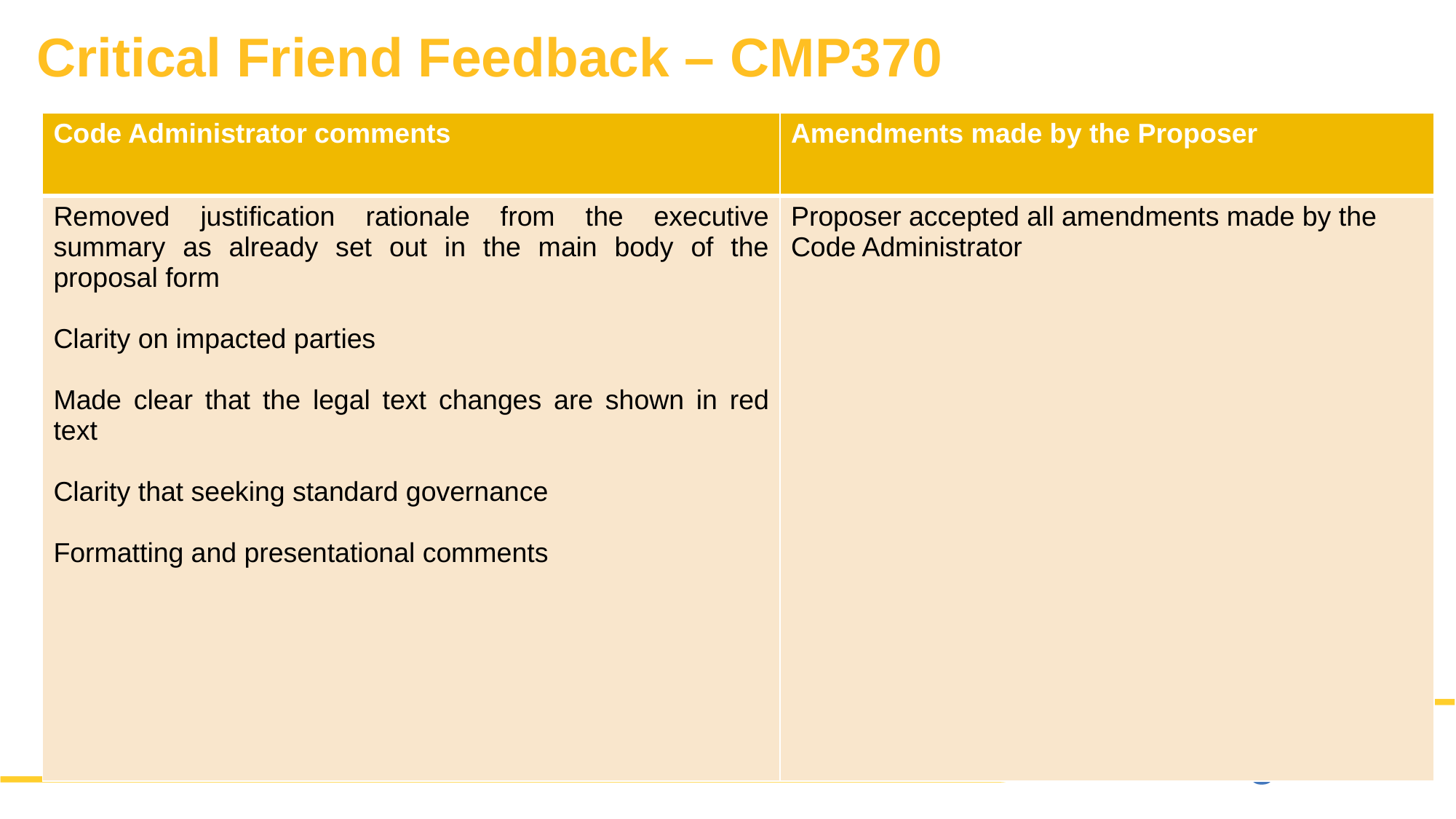

# Critical Friend Feedback – CMP370
| Code Administrator comments | Amendments made by the Proposer |
| --- | --- |
| Removed justification rationale from the executive summary as already set out in the main body of the proposal form Clarity on impacted parties Made clear that the legal text changes are shown in red text Clarity that seeking standard governance Formatting and presentational comments | Proposer accepted all amendments made by the Code Administrator |